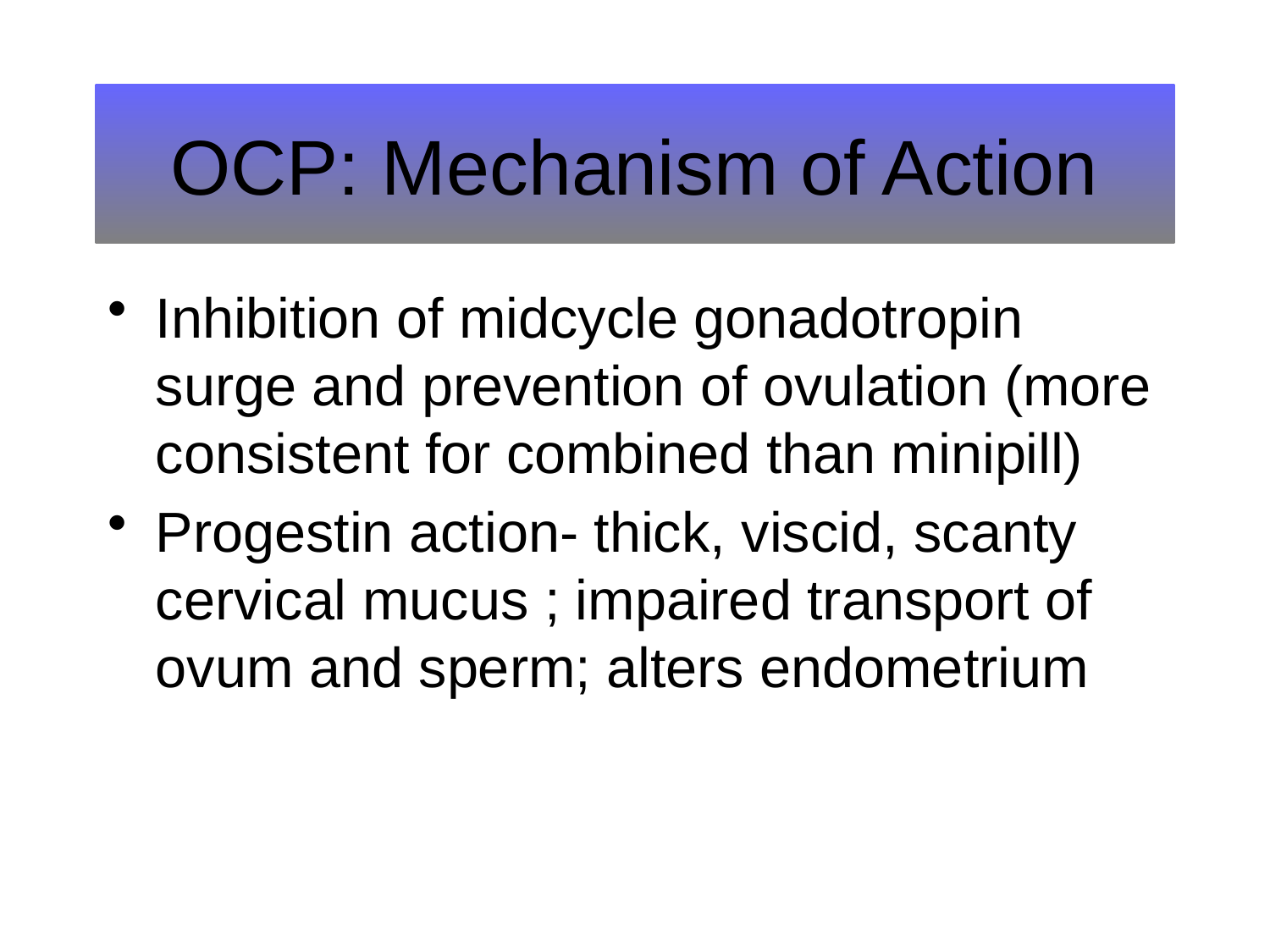

# OCP: Mechanism of Action
Inhibition of midcycle gonadotropin surge and prevention of ovulation (more consistent for combined than minipill)
Progestin action- thick, viscid, scanty cervical mucus ; impaired transport of ovum and sperm; alters endometrium